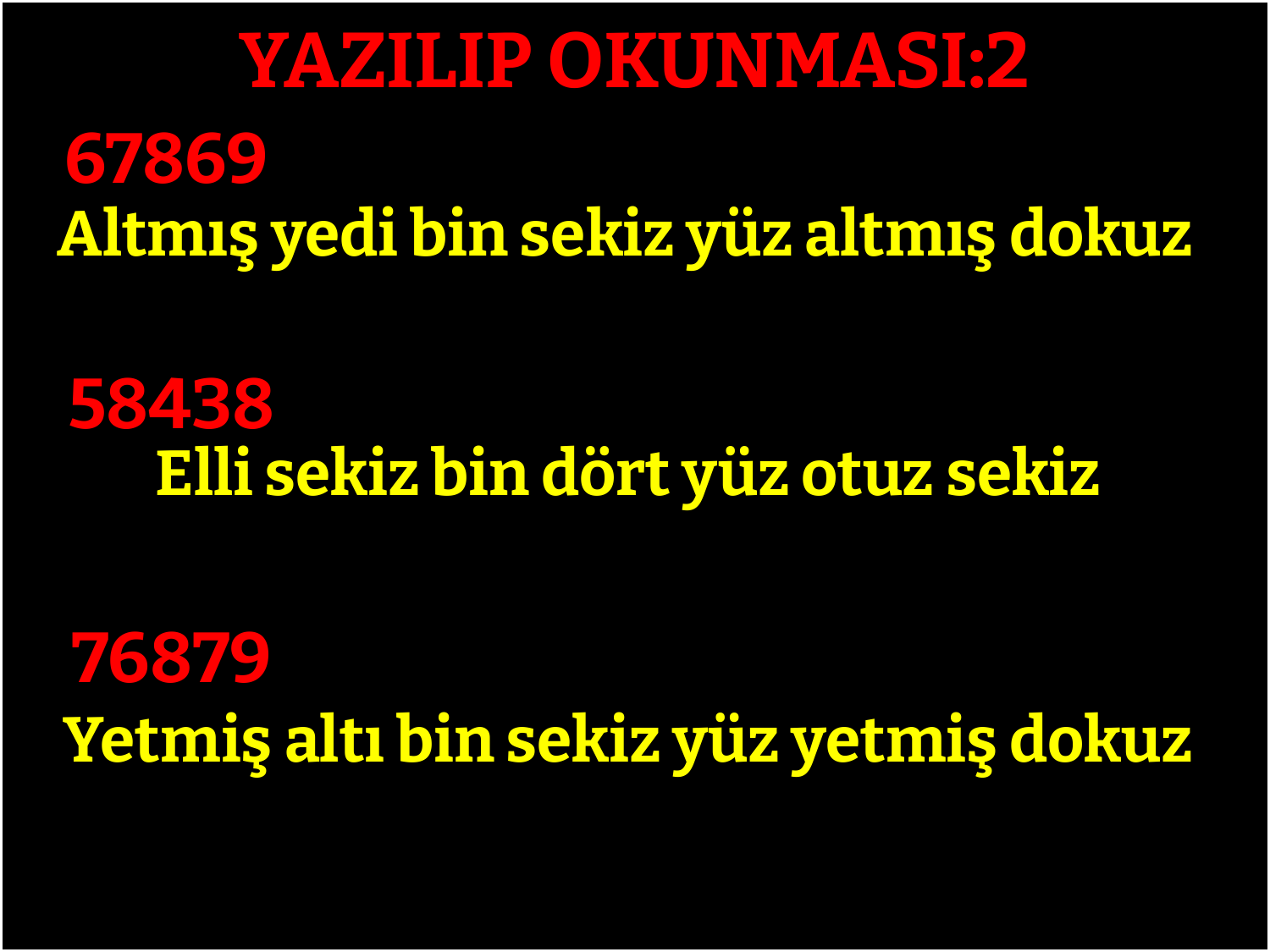

YAZILIP OKUNMASI:2
67869
Altmış yedi bin sekiz yüz altmış dokuz
#
58438
Elli sekiz bin dört yüz otuz sekiz
76879
Yetmiş altı bin sekiz yüz yetmiş dokuz